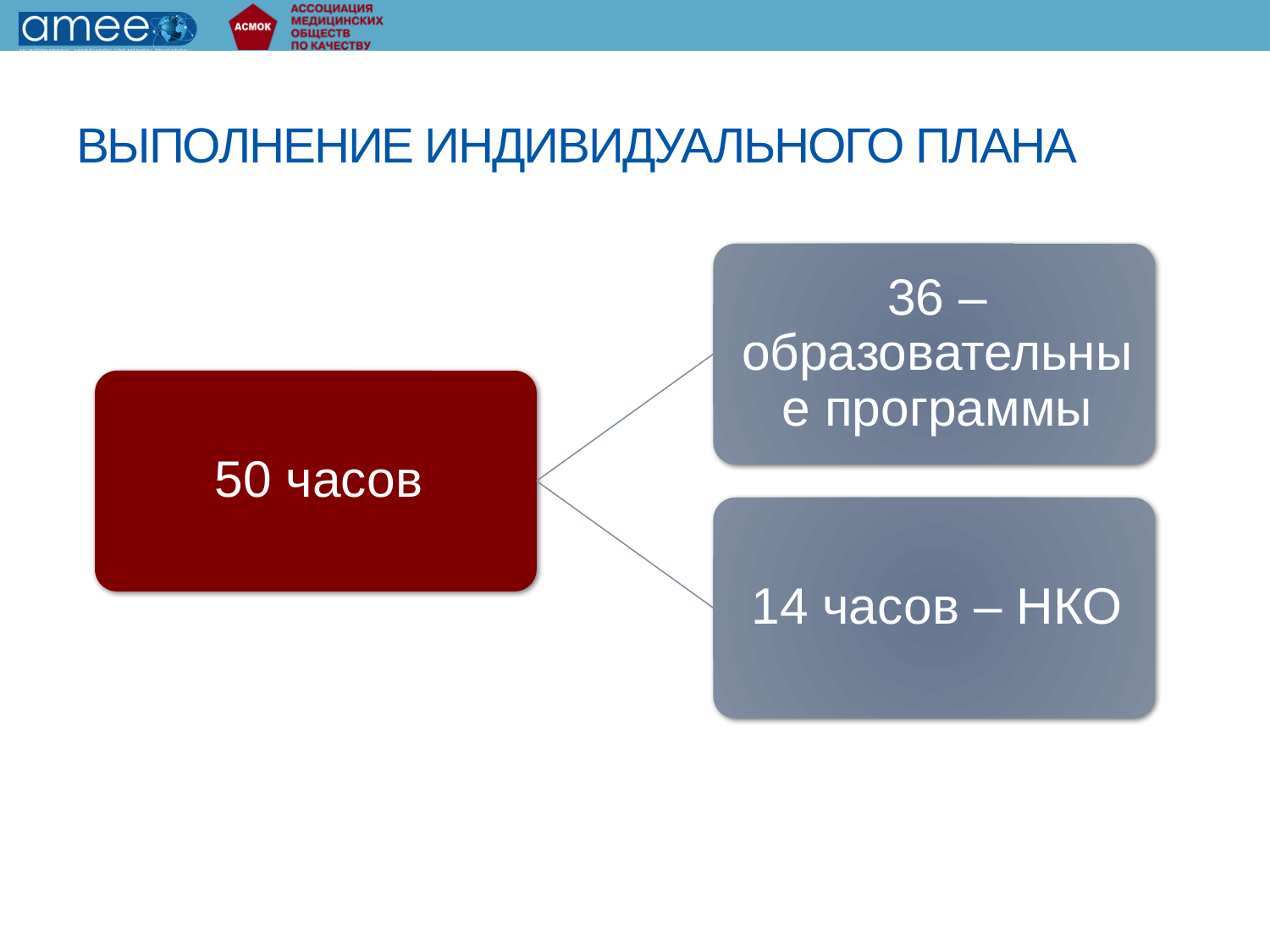

# ВЫПОЛНЕНИЕ ИНДИВИДУАЛЬНОГО ПЛАНА
50 часов

36 – образовательные программы

14 часов – НКО